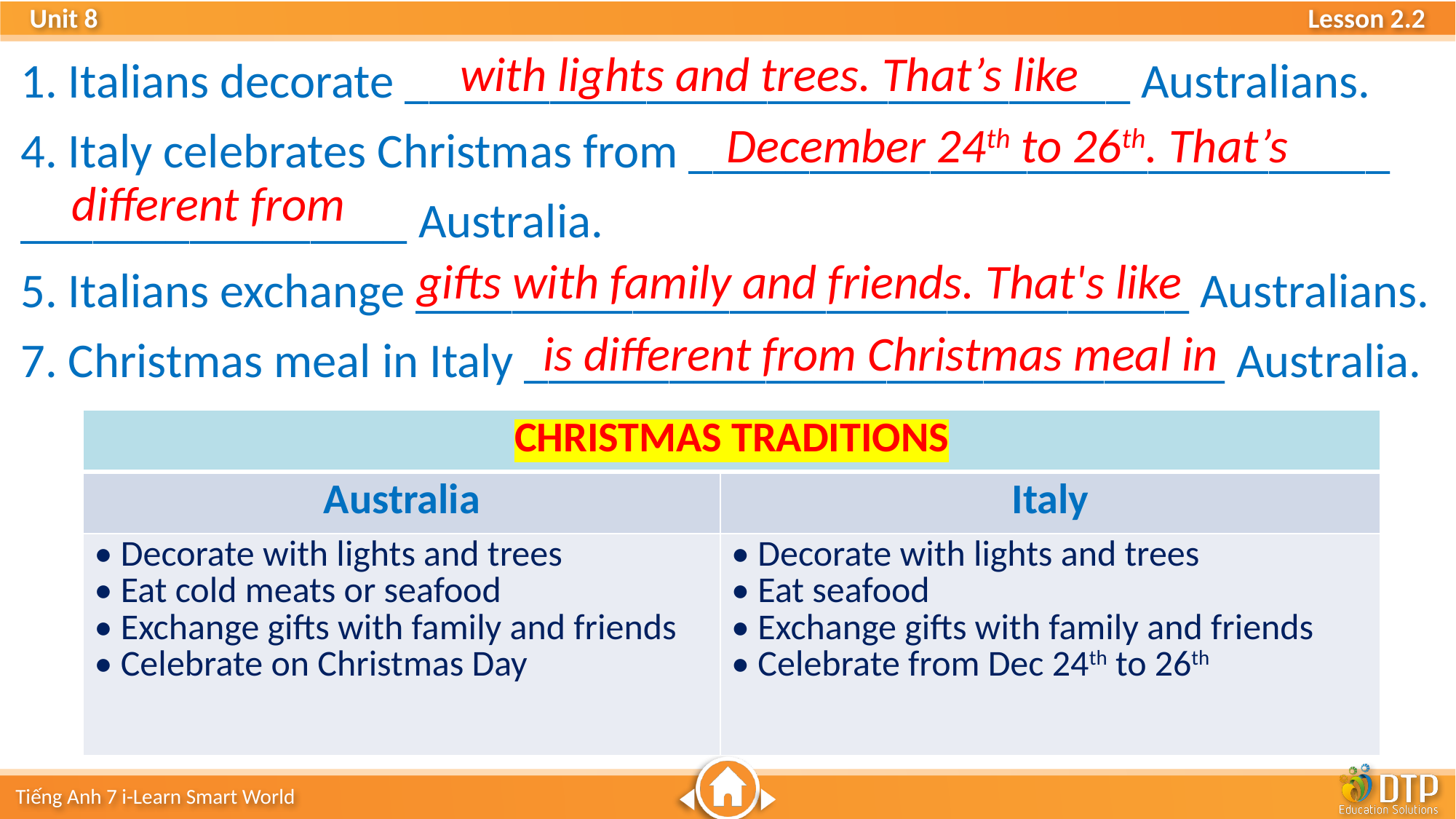

1. Italians decorate ______________________________ Australians.
4. Italy celebrates Christmas from _____________________________ ________________ Australia.
5. Italians exchange ________________________________ Australians.
7. Christmas meal in Italy _____________________________ Australia.
with lights and trees. That’s like
						December 24th to 26th. That’s
different from
gifts with family and friends. That's like
is different from Christmas meal in
| CHRISTMAS TRADITIONS |  |
| --- | --- |
| Australia | Italy |
| • Decorate with lights and trees • Eat cold meats or seafood • Exchange gifts with family and friends • Celebrate on Christmas Day | • Decorate with lights and trees • Eat seafood • Exchange gifts with family and friends • Celebrate from Dec 24th to 26th |